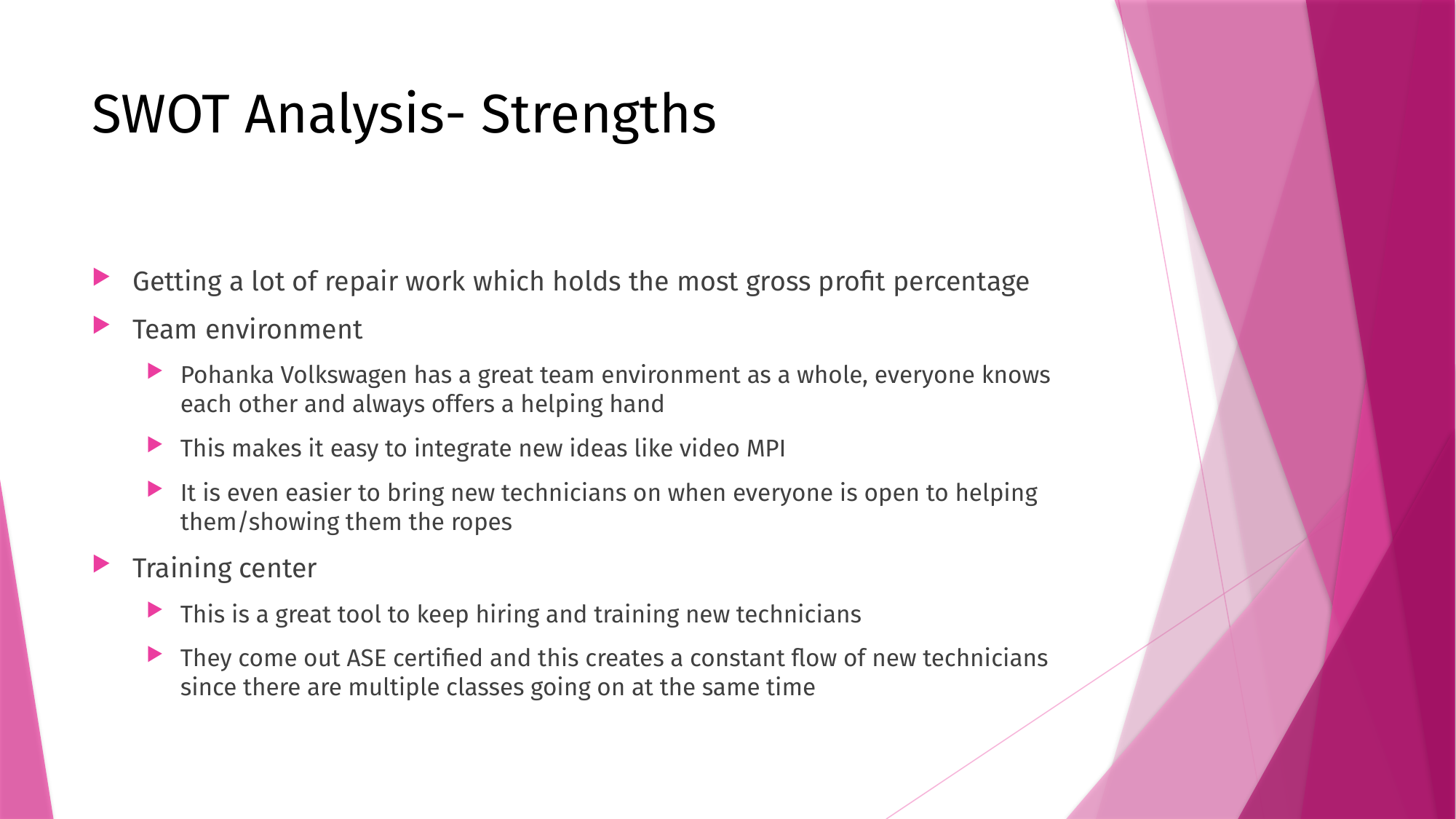

# SWOT Analysis- Strengths
Getting a lot of repair work which holds the most gross profit percentage
Team environment
Pohanka Volkswagen has a great team environment as a whole, everyone knows each other and always offers a helping hand
This makes it easy to integrate new ideas like video MPI
It is even easier to bring new technicians on when everyone is open to helping them/showing them the ropes
Training center
This is a great tool to keep hiring and training new technicians
They come out ASE certified and this creates a constant flow of new technicians since there are multiple classes going on at the same time